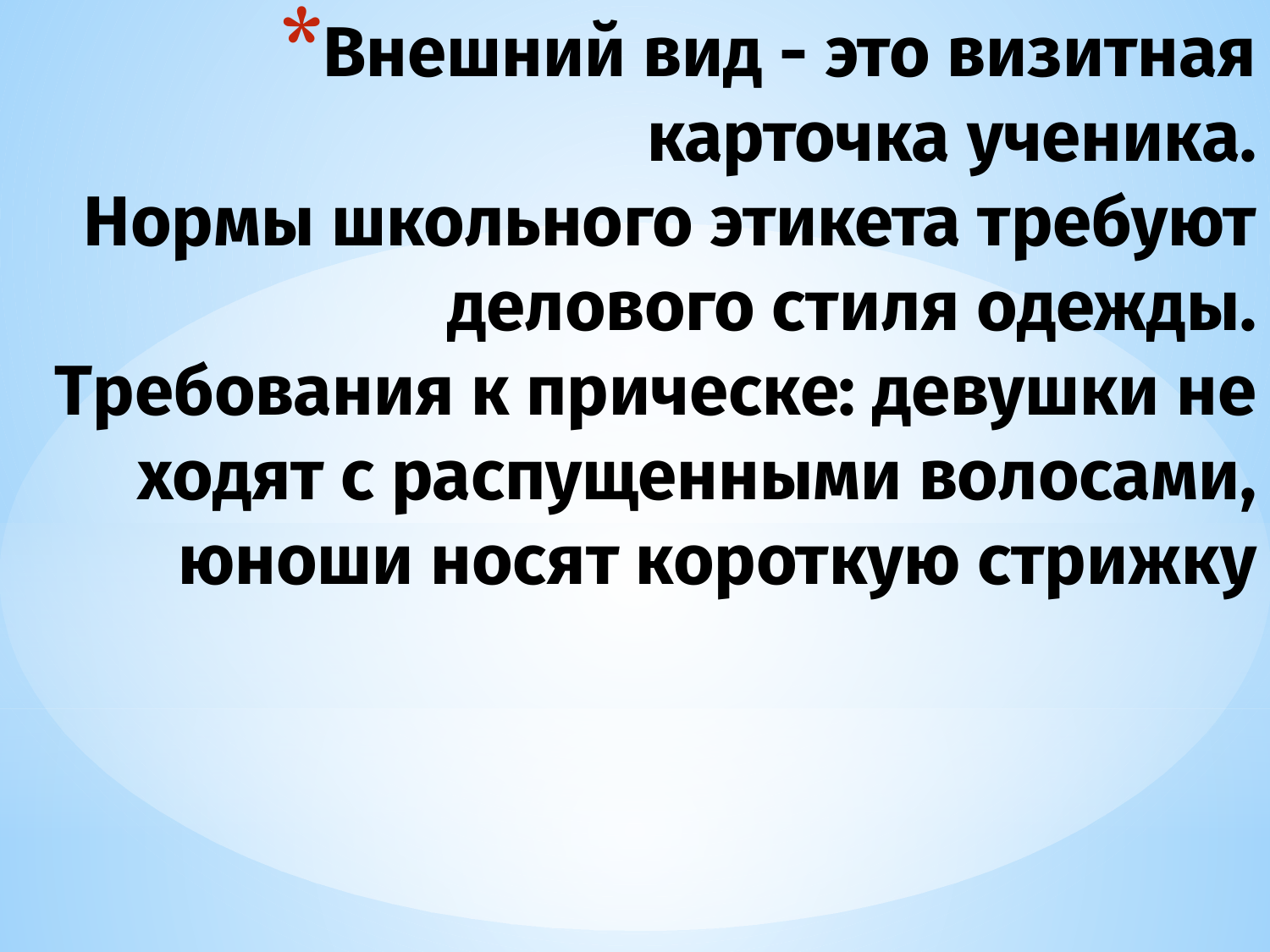

# Внешний вид - это визитная карточка ученика. Нормы школьного этикета требуют делового стиля одежды. Требования к прическе: девушки не ходят с распущенными волосами, юноши носят короткую стрижку